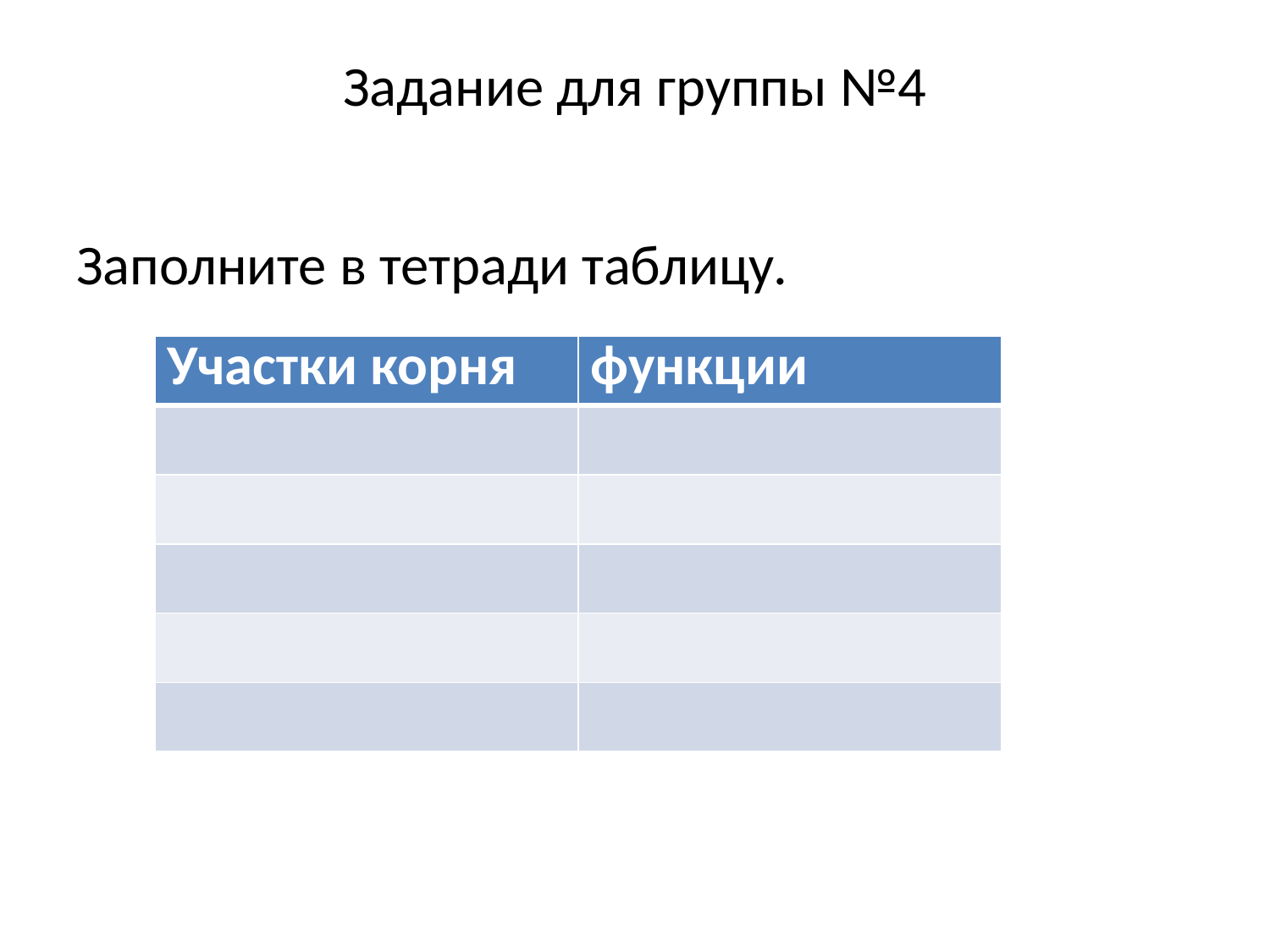

# Задание для группы №4
Заполните в тетради таблицу.

| Участки корня | функции |
| --- | --- |
|  |  |
|  |  |
|  |  |
|  |  |
|  |  |